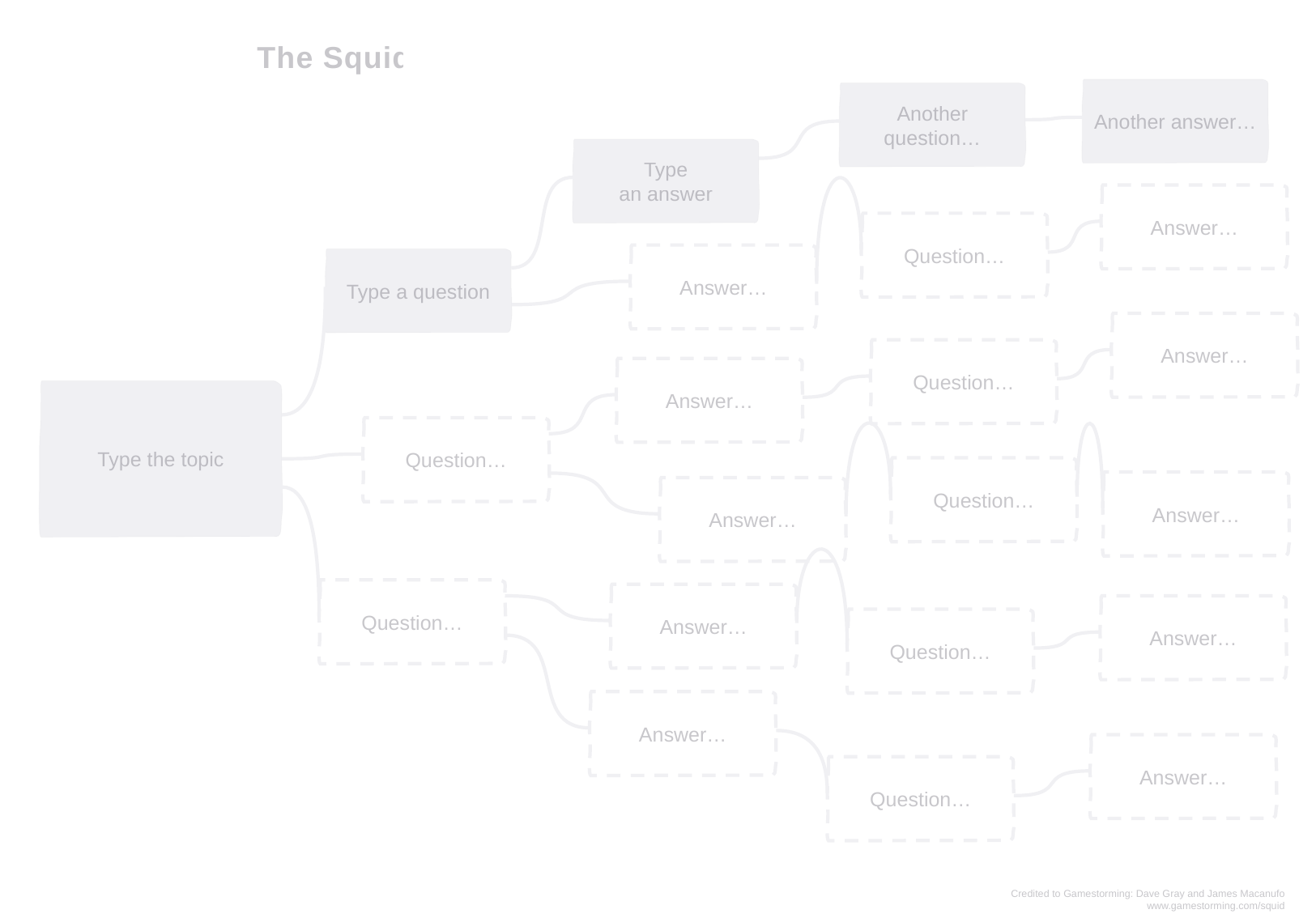

The Squid
Another answer…
Another question…
Type
an answer
Answer…
Question…
Answer…
Type a question
Answer…
Question…
Answer…
Type the topic
Question…
Question…
Answer…
Answer…
Question…
Answer…
Answer…
Question…
Answer…
Answer…
Question…
Credited to Gamestorming: Dave Gray and James Macanufo
www.gamestorming.com/squid